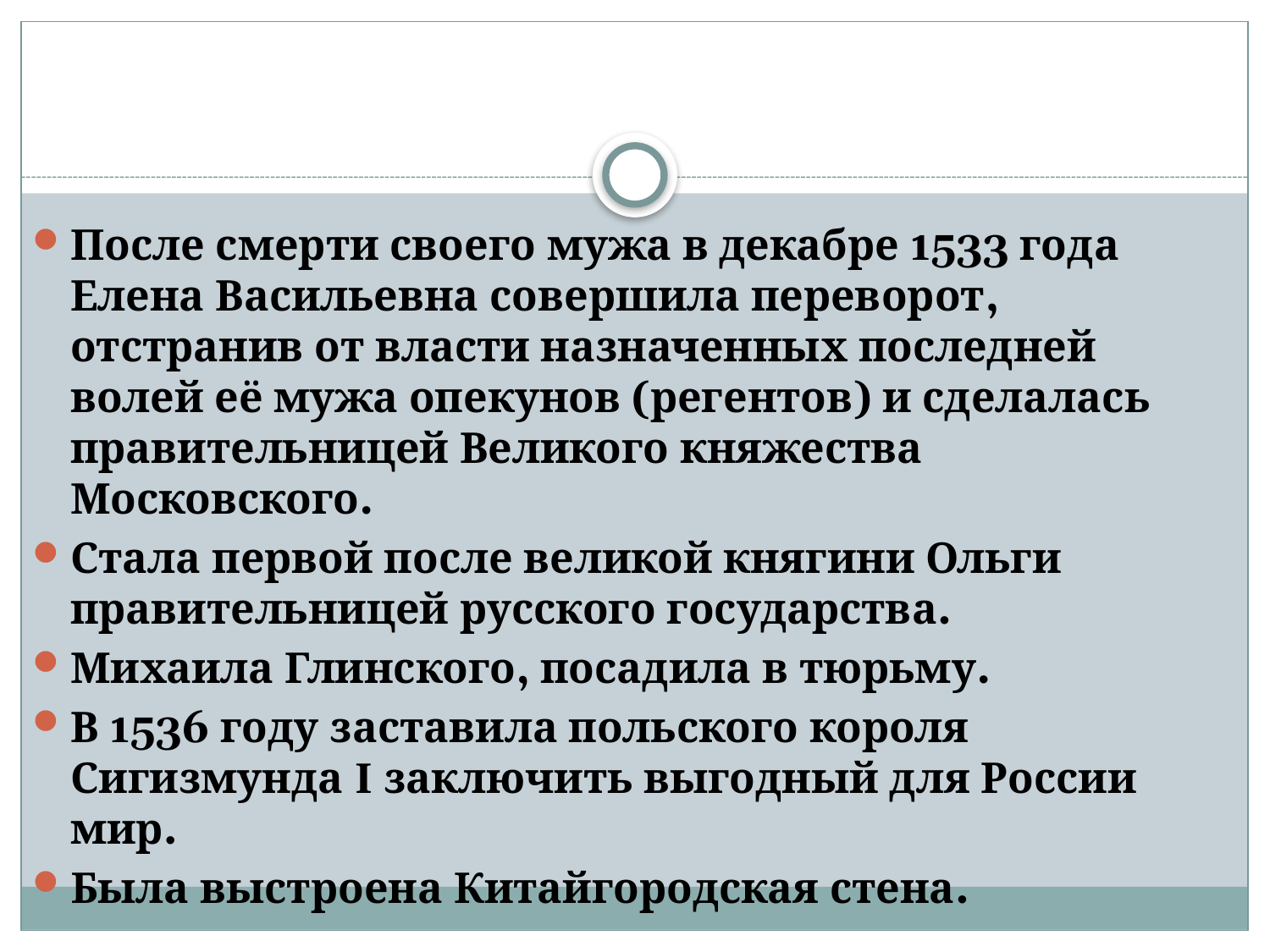

#
После смерти своего мужа в декабре 1533 года Елена Васильевна совершила переворот, отстранив от власти назначенных последней волей её мужа опекунов (регентов) и сделалась правительницей Великого княжества Московского.
Стала первой после великой княгини Ольги правительницей русского государства.
Михаила Глинского, посадила в тюрьму.
В 1536 году заставила польского короля Сигизмунда I заключить выгодный для России мир.
Была выстроена Китайгородская стена.